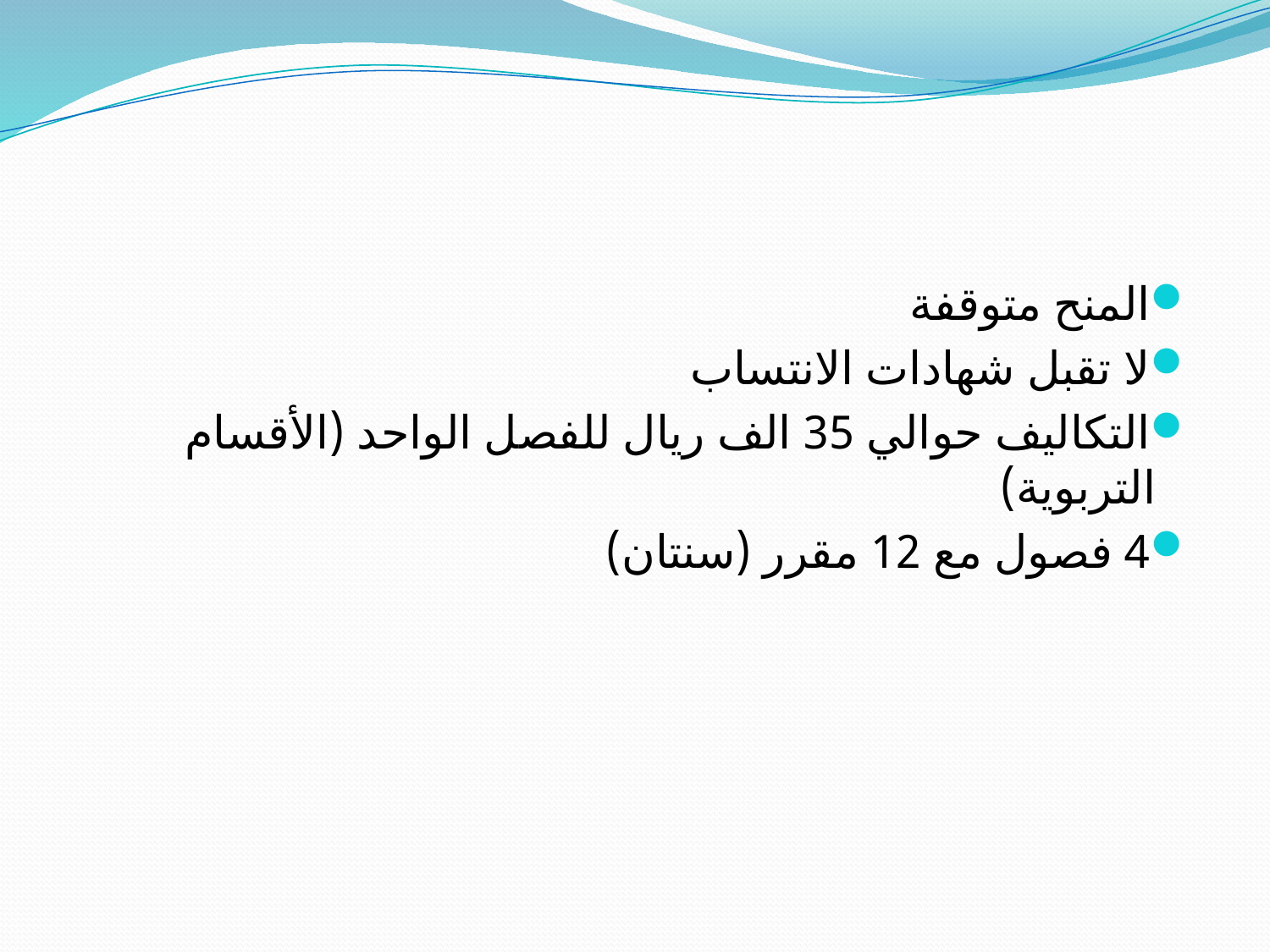

#
المنح متوقفة
لا تقبل شهادات الانتساب
التكاليف حوالي 35 الف ريال للفصل الواحد (الأقسام التربوية)
4 فصول مع 12 مقرر (سنتان)